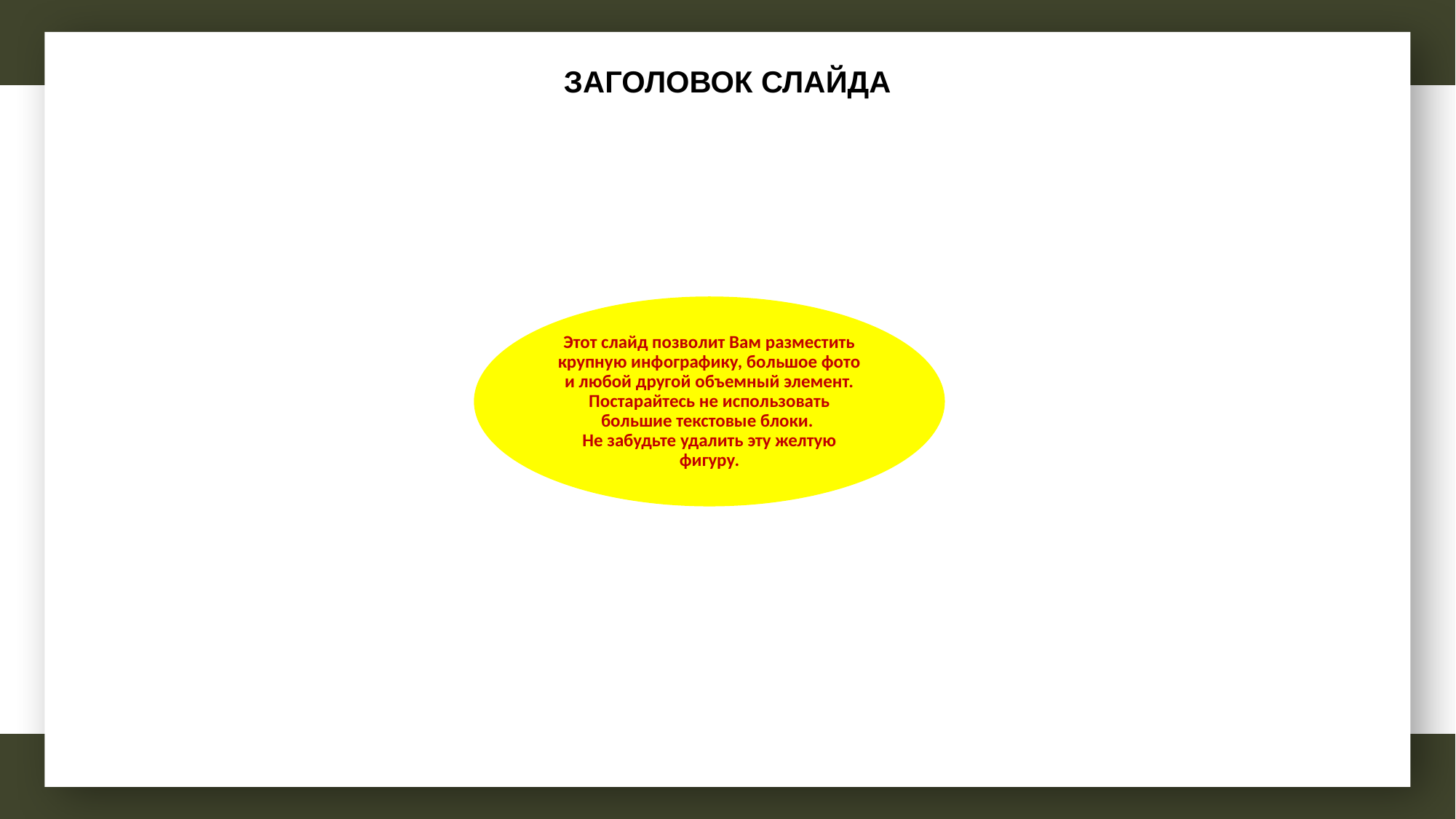

ЗАГОЛОВОК СЛАЙДА
Этот слайд позволит Вам разместить крупную инфографику, большое фото и любой другой объемный элемент.
Постарайтесь не использовать большие текстовые блоки.
Не забудьте удалить эту желтую фигуру.